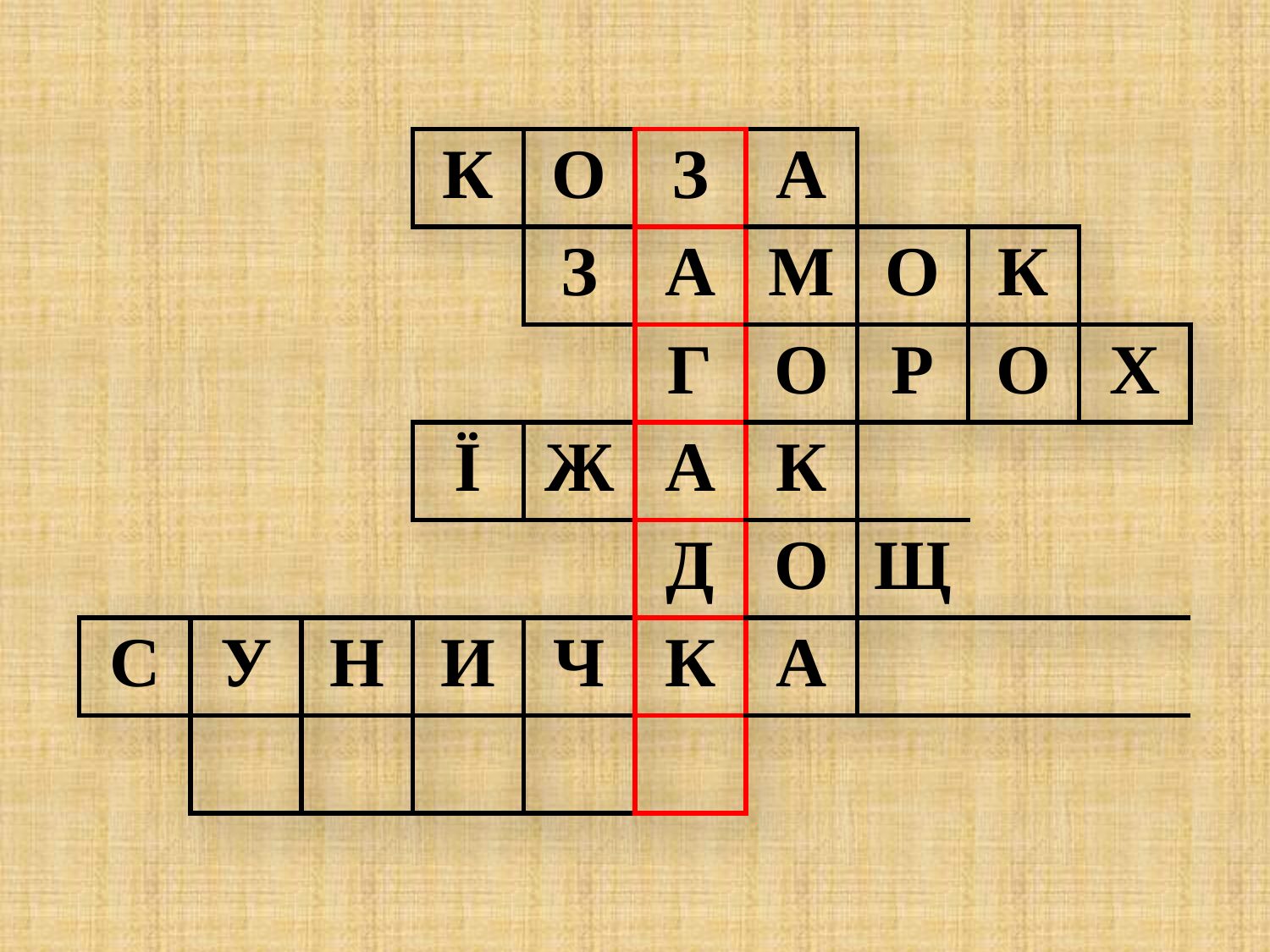

|  |  |  | К | О | З | А |  |  |  |
| --- | --- | --- | --- | --- | --- | --- | --- | --- | --- |
|  |  |  |  | З | А | М | О | К |  |
|  |  |  |  |  | Г | О | Р | О | Х |
|  |  |  | Ї | Ж | А | К |  |  |  |
|  |  |  |  |  | Д | О | Щ |  |  |
| С | У | Н | И | Ч | К | А |  |  |  |
|  |  |  |  |  |  |  |  |  |  |